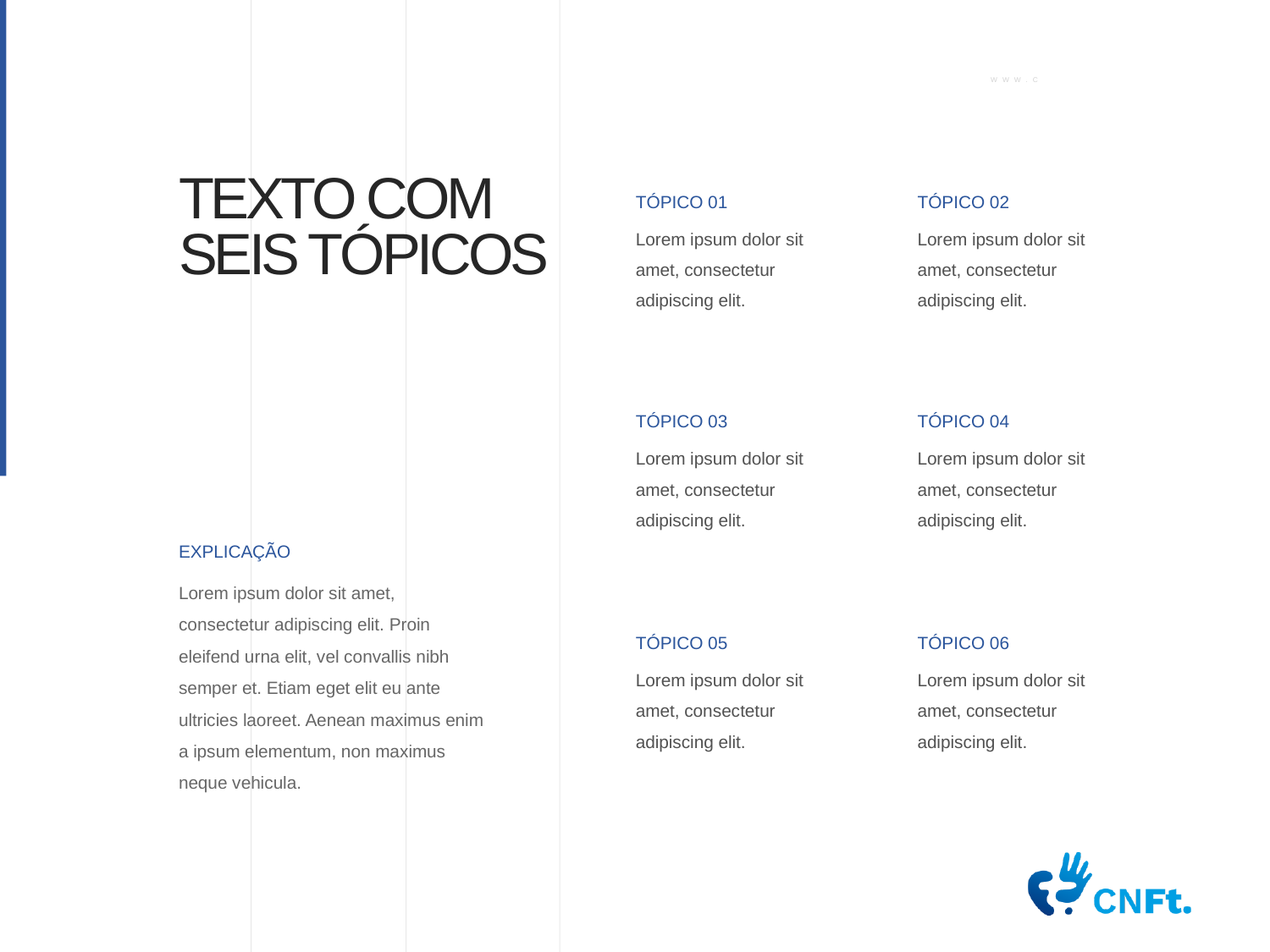

9
TÓPICO 01
TÓPICO 02
# TEXTO COM SEIS TÓPICOS
Lorem ipsum dolor sit amet, consectetur adipiscing elit.
Lorem ipsum dolor sit amet, consectetur adipiscing elit.
TÓPICO 03
TÓPICO 04
Lorem ipsum dolor sit amet, consectetur adipiscing elit.
Lorem ipsum dolor sit amet, consectetur adipiscing elit.
EXPLICAÇÃO
Lorem ipsum dolor sit amet, consectetur adipiscing elit. Proin eleifend urna elit, vel convallis nibh semper et. Etiam eget elit eu ante ultricies laoreet. Aenean maximus enim a ipsum elementum, non maximus neque vehicula.
TÓPICO 05
TÓPICO 06
Lorem ipsum dolor sit amet, consectetur adipiscing elit.
Lorem ipsum dolor sit amet, consectetur adipiscing elit.